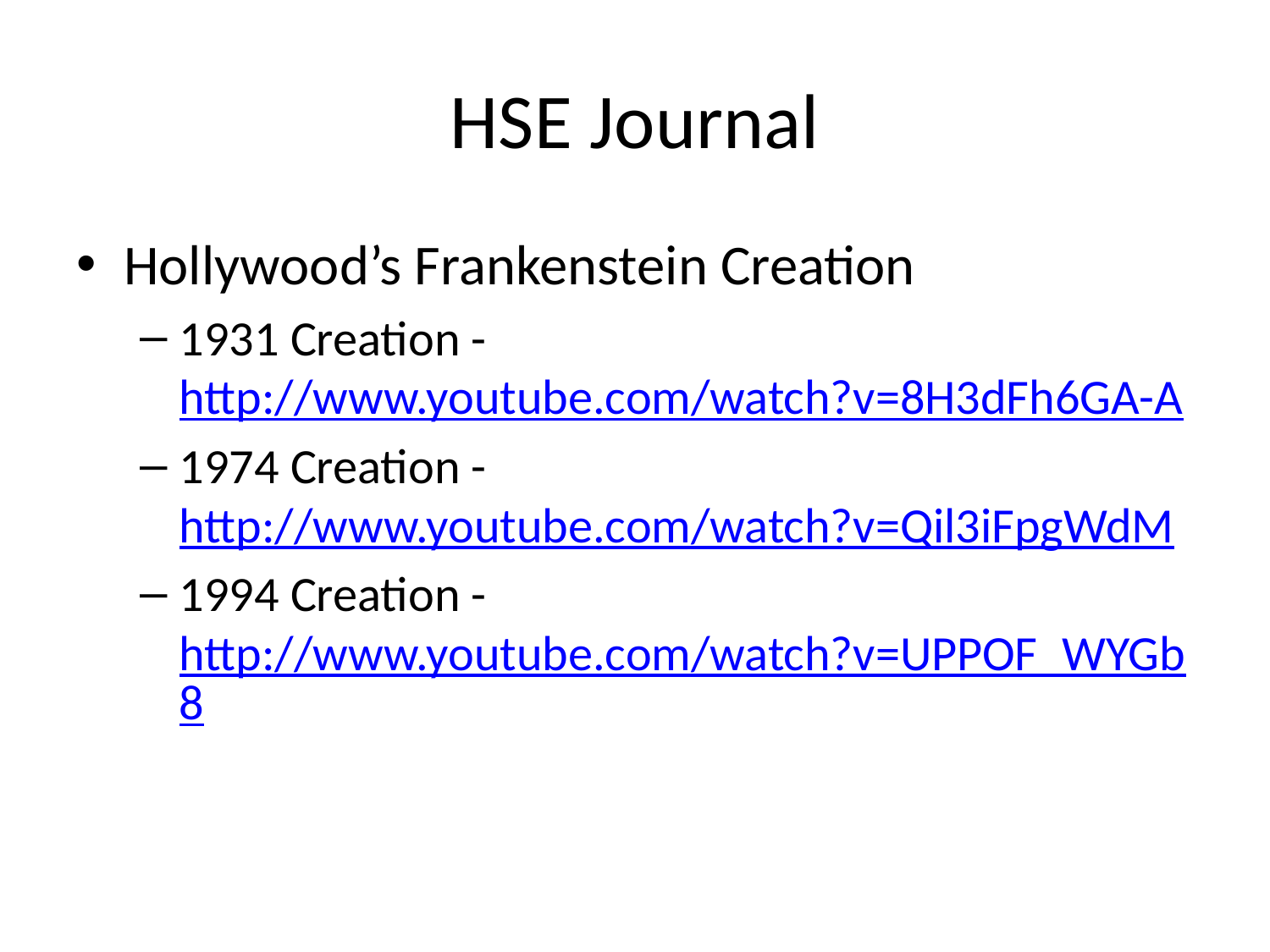

# HSE Journal
Hollywood’s Frankenstein Creation
1931 Creation - http://www.youtube.com/watch?v=8H3dFh6GA-A
1974 Creation - http://www.youtube.com/watch?v=Qil3iFpgWdM
1994 Creation - http://www.youtube.com/watch?v=UPPOF_WYGb8